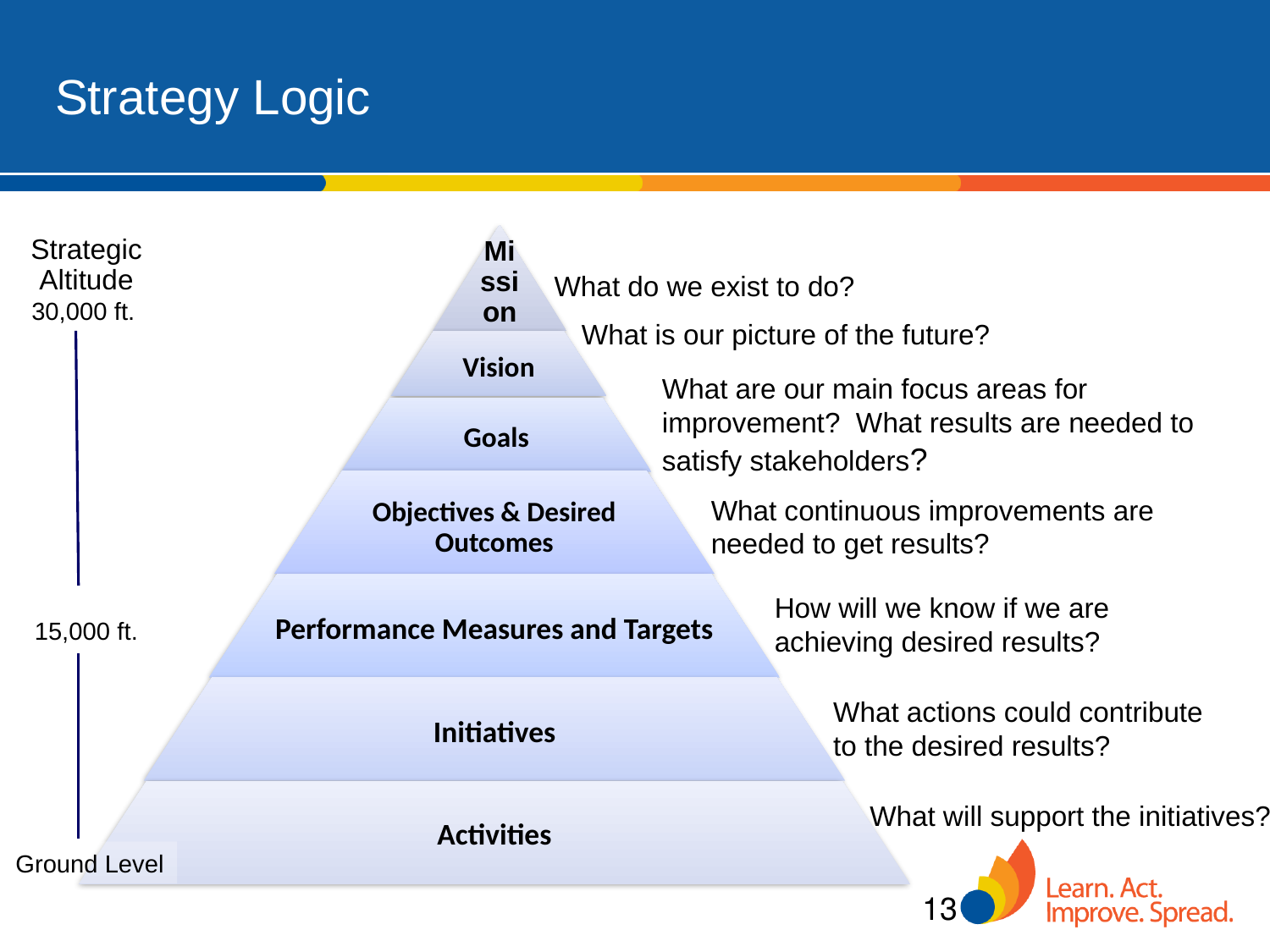

# Strategy Logic
Mission
Vision
Goals
Objectives & Desired Outcomes
Performance Measures and Targets
Initiatives
Activities
Strategic
Altitude
What do we exist to do?
30,000 ft.
What is our picture of the future?
What are our main focus areas for improvement?  What results are needed to satisfy stakeholders?
What continuous improvements are needed to get results?
How will we know if we are achieving desired results?
15,000 ft.
What actions could contribute to the desired results?
What will support the initiatives?
Ground Level
13